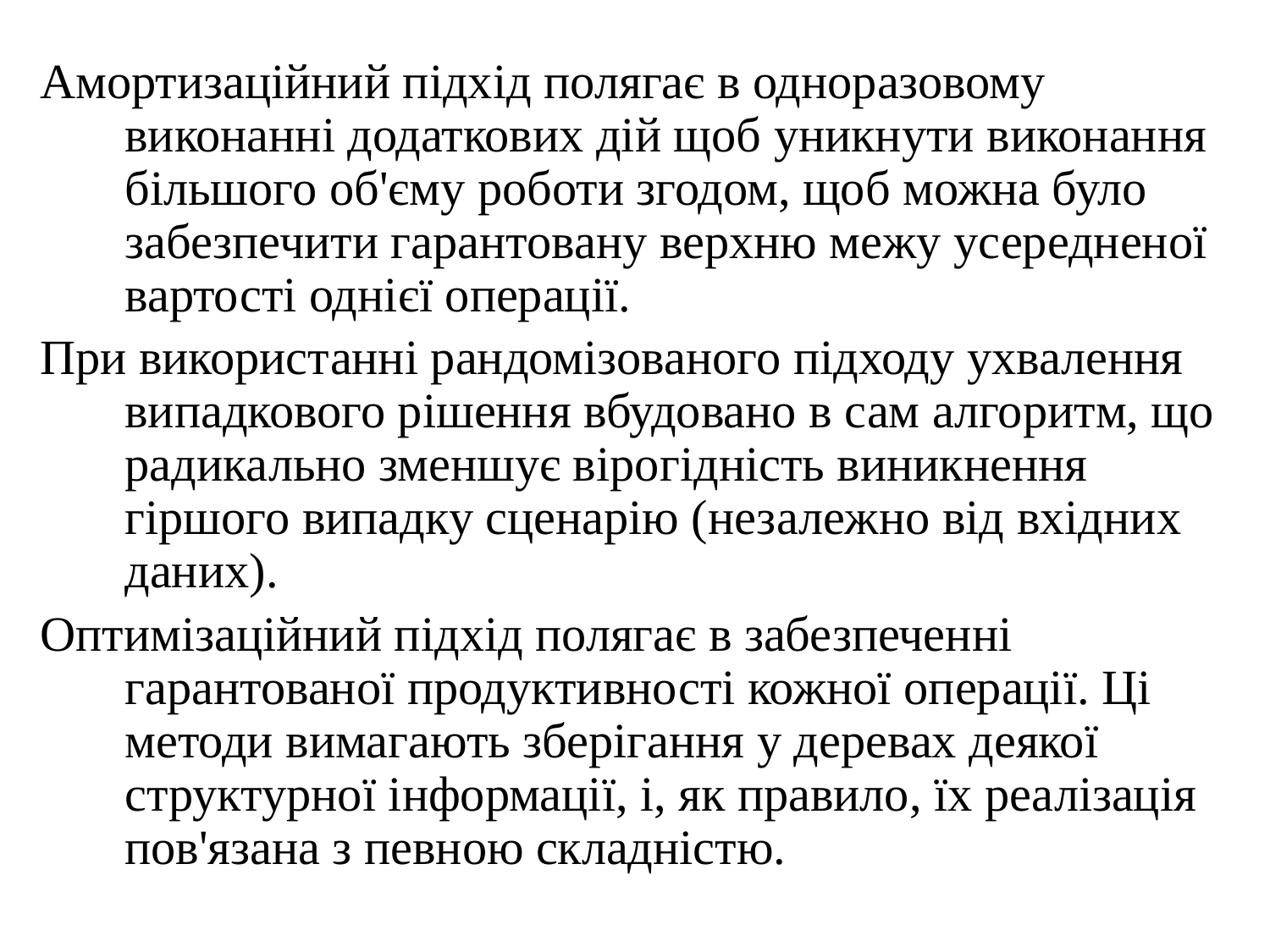

Амортизаційний підхід полягає в одноразовому виконанні додаткових дій щоб уникнути виконання більшого об'єму роботи згодом, щоб можна було забезпечити гарантовану верхню межу усередненої вартості однієї операції.
При використанні рандомізованого підходу ухвалення випадкового рішення вбудовано в сам алгоритм, що радикально зменшує вірогідність виникнення гіршого випадку сценарію (незалежно від вхідних даних).
Оптимізаційний підхід полягає в забезпеченні гарантованої продуктивності кожної операції. Ці методи вимагають зберігання у деревах деякої структурної інформації, і, як правило, їх реалізація пов'язана з певною складністю.